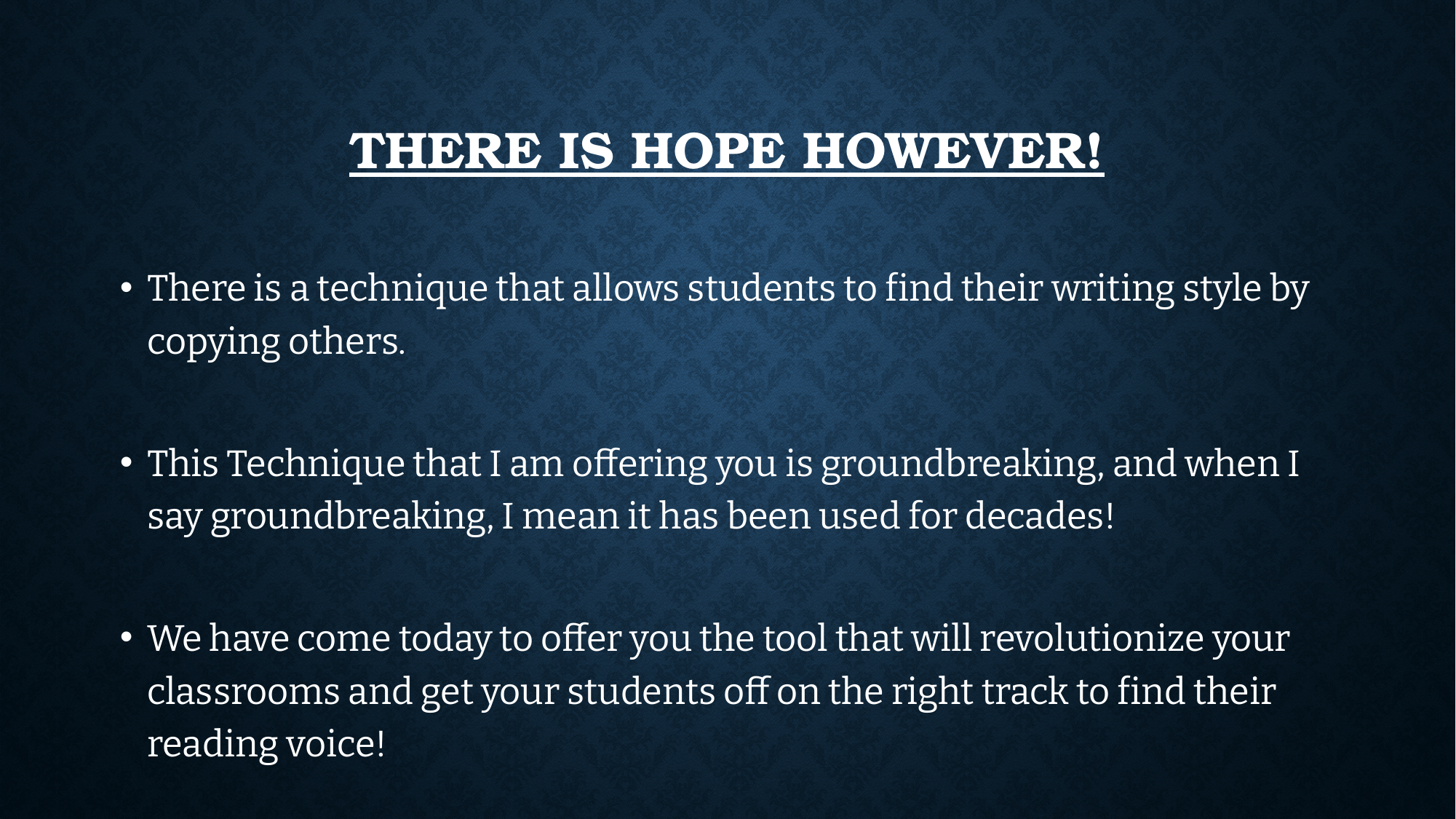

# THERE IS HOPE HOWEVER!
There is a technique that allows students to find their writing style by copying others.

This Technique that I am offering you is groundbreaking, and when I say groundbreaking, I mean it has been used for decades!

We have come today to offer you the tool that will revolutionize your classrooms and get your students off on the right track to find their reading voice!